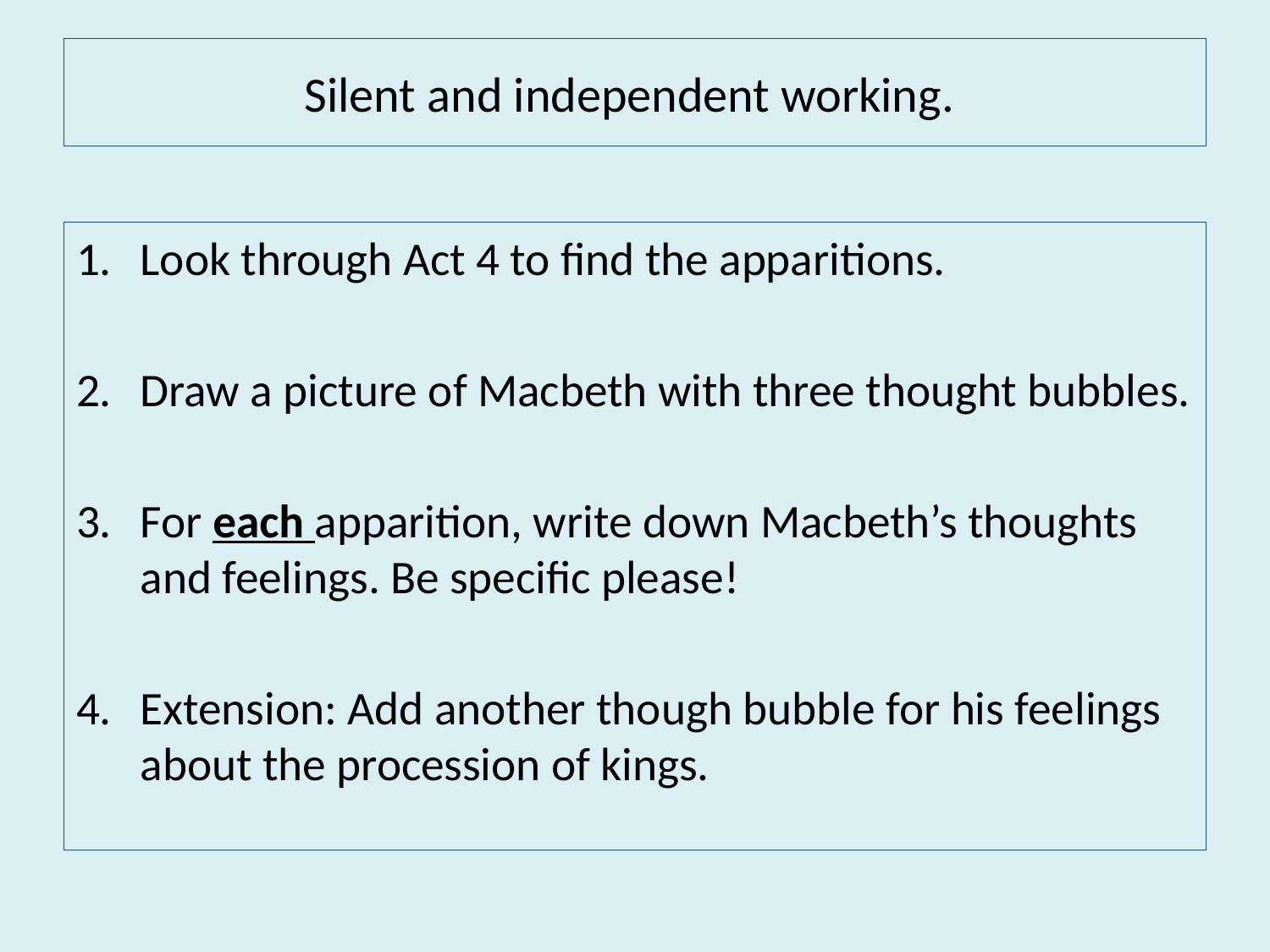

# Silent and independent working.
Look through Act 4 to find the apparitions.

Draw a picture of Macbeth with three thought bubbles.

For each apparition, write down Macbeth’s thoughts and feelings. Be specific please!

Extension: Add another though bubble for his feelings about the procession of kings.